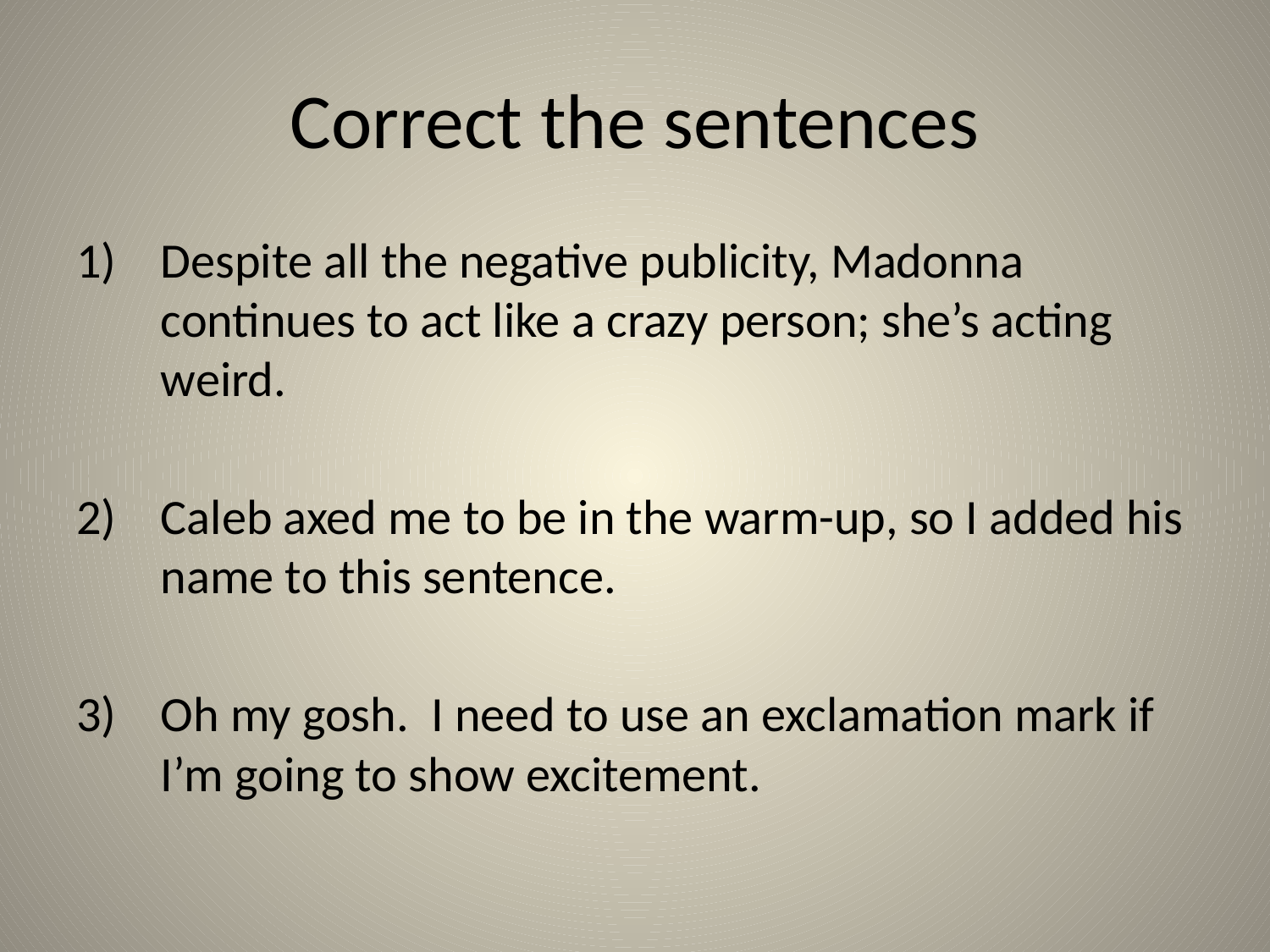

# Correct the sentences
Despite all the negative publicity, Madonna continues to act like a crazy person; she’s acting weird.

Caleb axed me to be in the warm-up, so I added his name to this sentence.

Oh my gosh.  I need to use an exclamation mark if I’m going to show excitement.